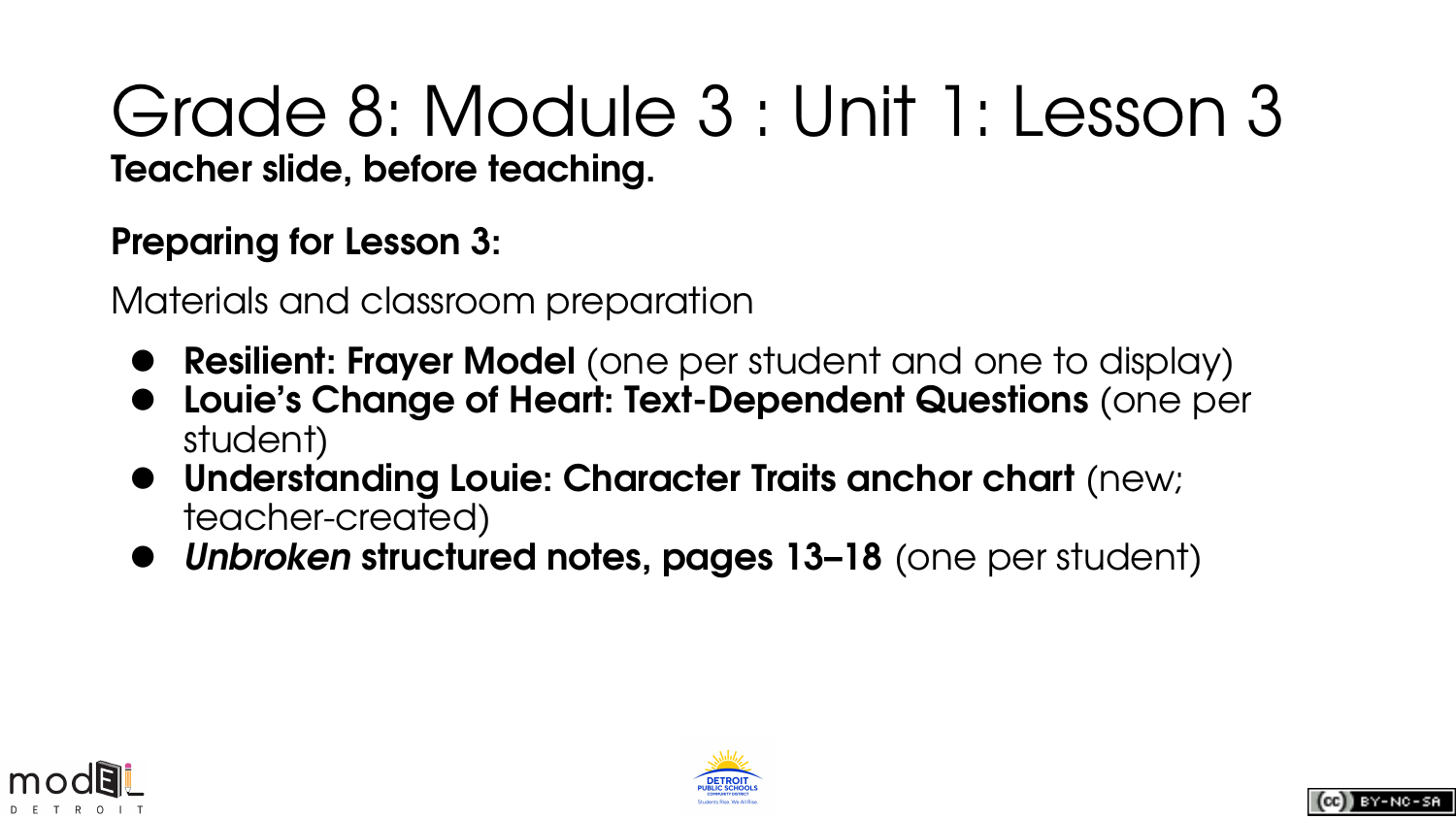

# Grade 8: Module 3 : Unit 1: Lesson 3
Teacher slide, before teaching.

Preparing for Lesson 3:
Materials and classroom preparation
Resilient: Frayer Model (one per student and one to display)
Louie’s Change of Heart: Text-Dependent Questions (one per student)
Understanding Louie: Character Traits anchor chart (new; teacher-created)
Unbroken structured notes, pages 13–18 (one per student)